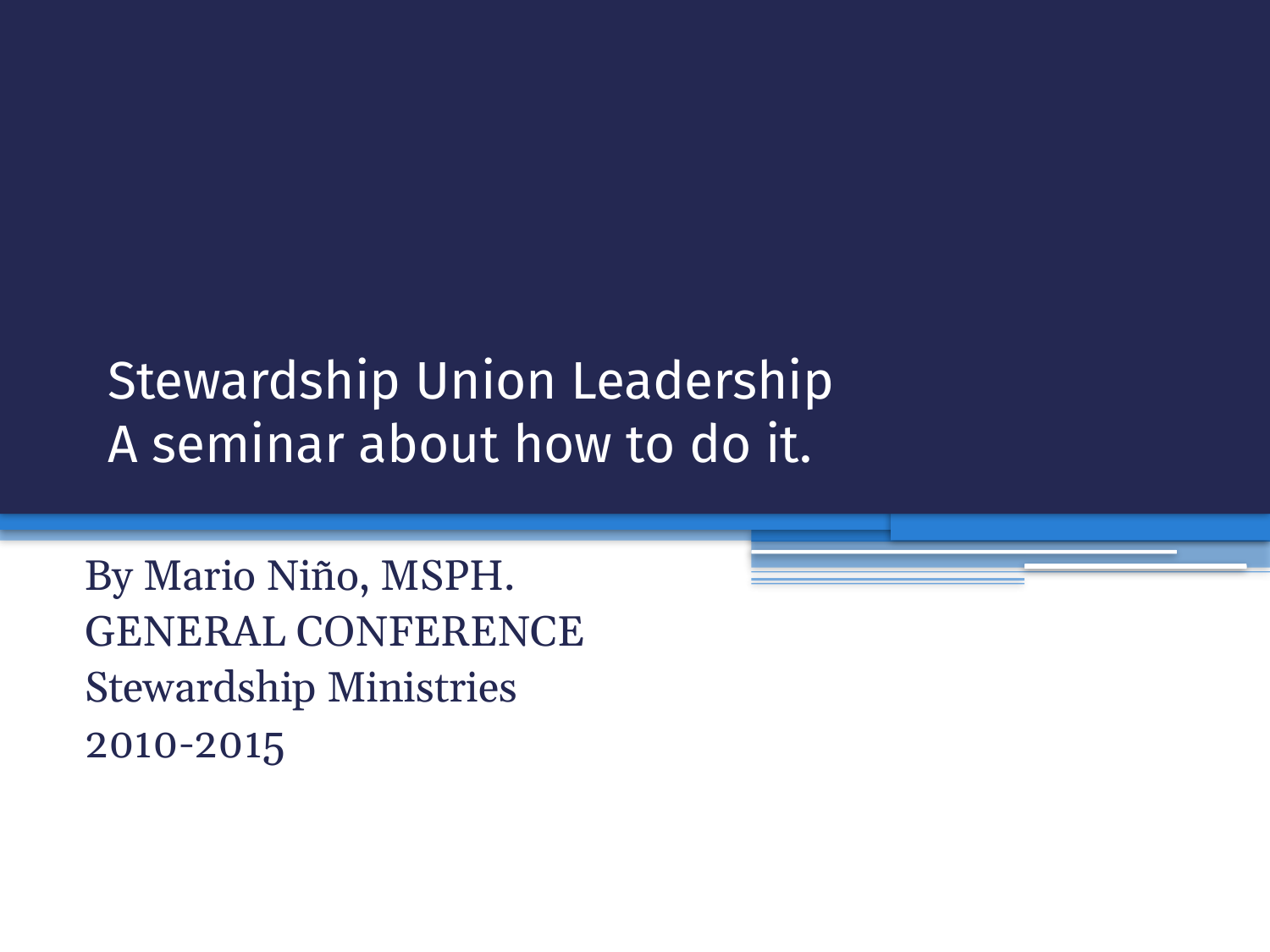

# Stewardship Union Leadership A seminar about how to do it.
By Mario Niño, MSPH.
GENERAL CONFERENCE
Stewardship Ministries
2010-2015